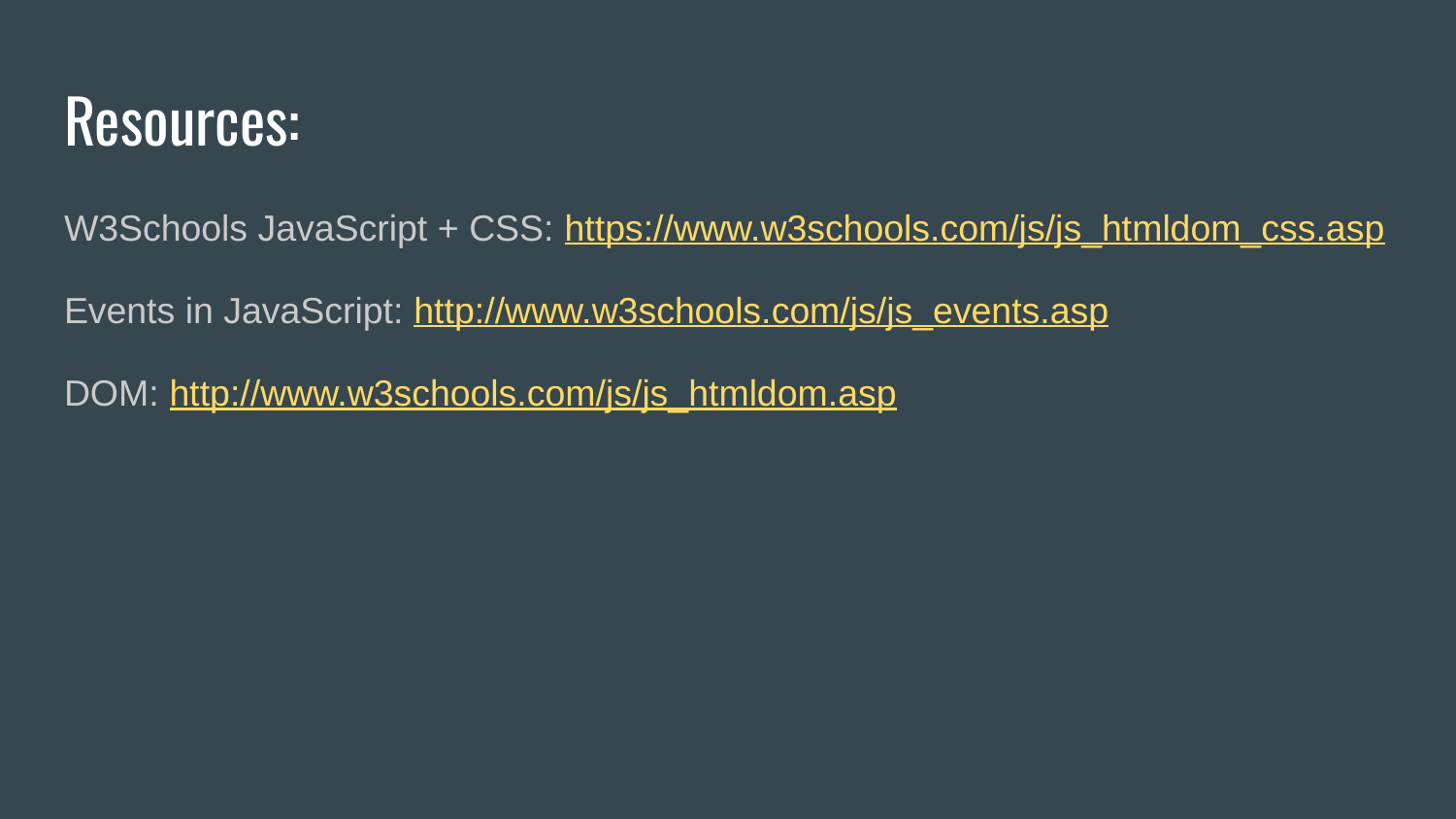

# Resources:
W3Schools JavaScript + CSS: https://www.w3schools.com/js/js_htmldom_css.asp
Events in JavaScript: http://www.w3schools.com/js/js_events.asp
DOM: http://www.w3schools.com/js/js_htmldom.asp